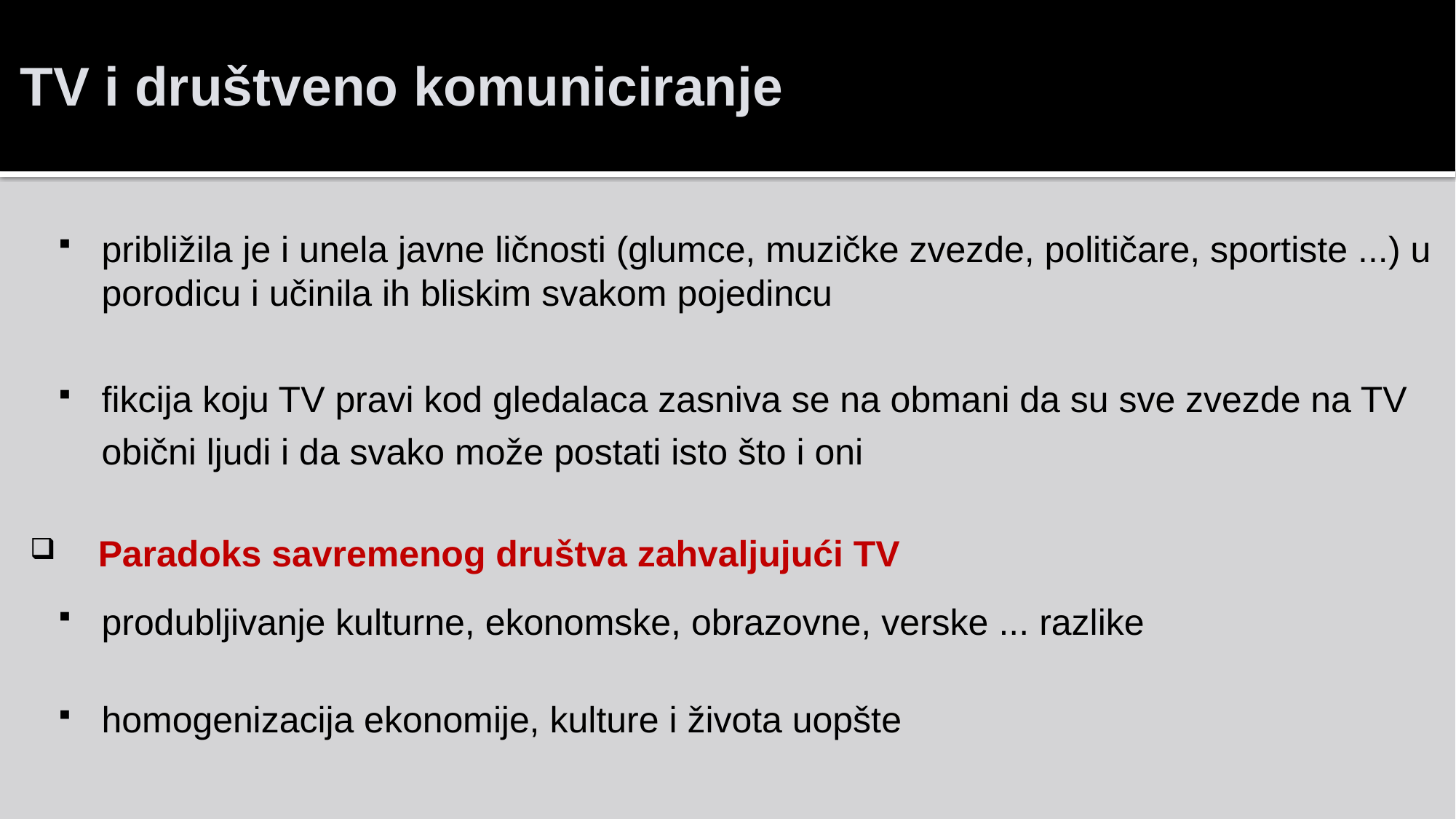

# TV i društveno komuniciranje

približila je i unela javne ličnosti (glumce, muzičke zvezde, političare, sportiste ...) u porodicu i učinila ih bliskim svakom pojedincu

fikcija koju TV pravi kod gledalaca zasniva se na obmani da su sve zvezde na TV obični ljudi i da svako može postati isto što i oni

Paradoks savremenog društva zahvaljujući TV

produbljivanje kulturne, ekonomske, obrazovne, verske ... razlike

homogenizacija ekonomije, kulture i života uopšte